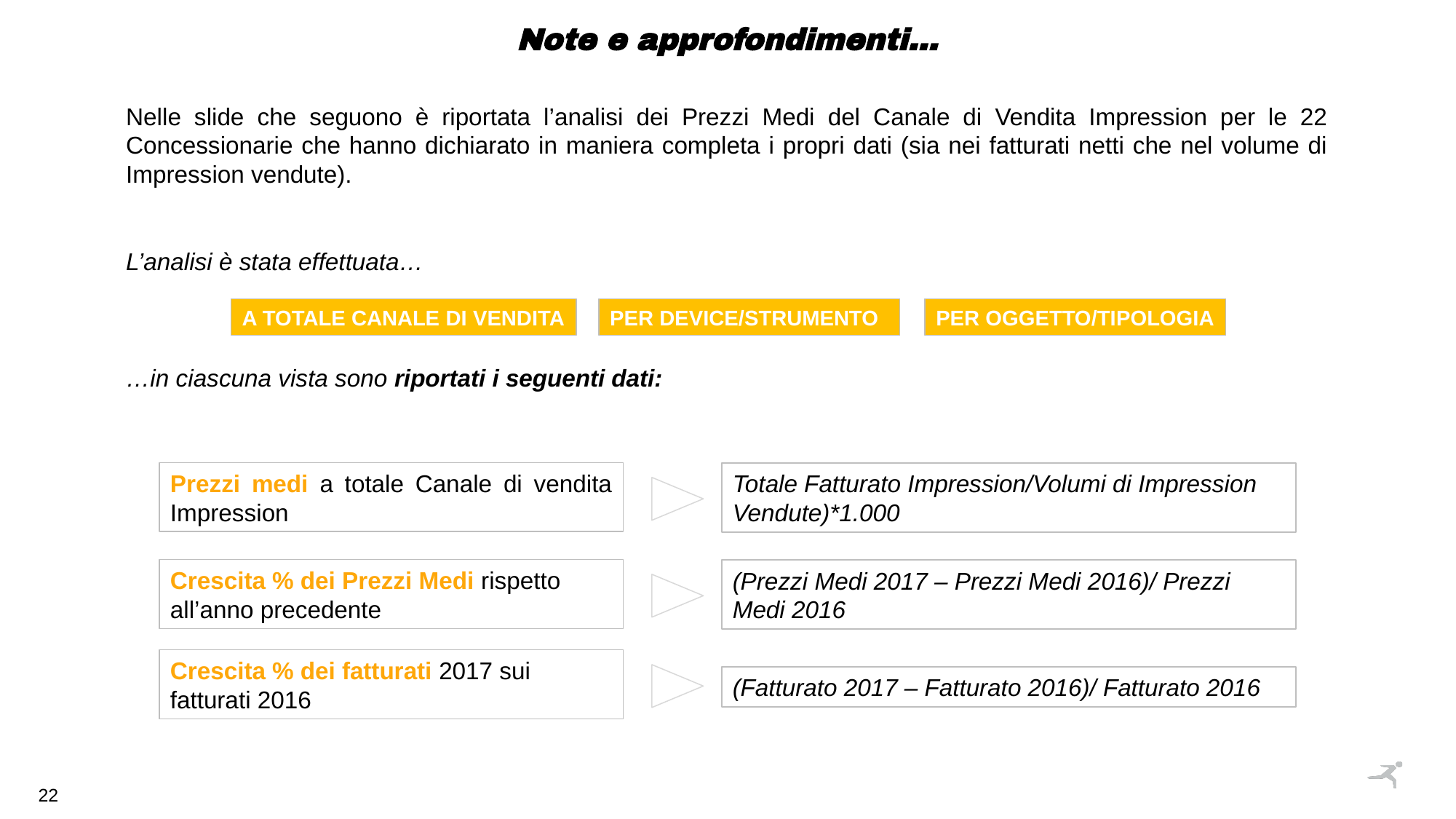

Note e approfondimenti…
Nelle slide che seguono è riportata l’analisi dei Prezzi Medi del Canale di Vendita Impression per le 22 Concessionarie che hanno dichiarato in maniera completa i propri dati (sia nei fatturati netti che nel volume di Impression vendute).

L’analisi è stata effettuata…

…in ciascuna vista sono riportati i seguenti dati:
A TOTALE CANALE DI VENDITA
PER DEVICE/STRUMENTO
PER OGGETTO/TIPOLOGIA
Prezzi medi a totale Canale di vendita Impression
Totale Fatturato Impression/Volumi di Impression Vendute)*1.000

Crescita % dei Prezzi Medi rispetto all’anno precedente
(Prezzi Medi 2017 – Prezzi Medi 2016)/ Prezzi Medi 2016

Crescita % dei fatturati 2017 sui fatturati 2016

(Fatturato 2017 – Fatturato 2016)/ Fatturato 2016
22